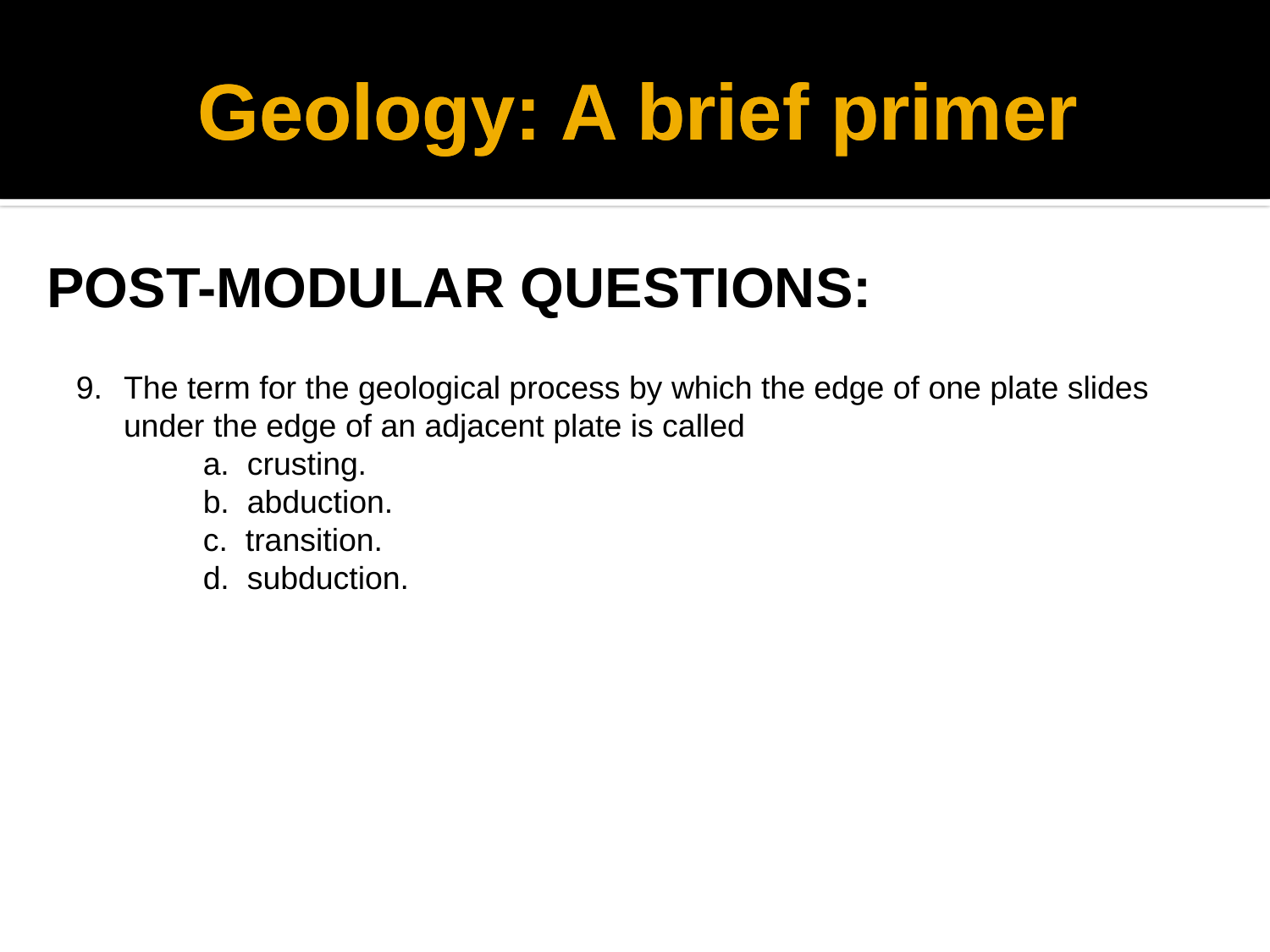

# Geology: A brief primer
Geology: A brief primer
POST-MODULAR QUESTIONS:
The term for the geological process by which the edge of one plate slides under the edge of an adjacent plate is called
	a.  crusting.
	b.  abduction.
	c.  transition.
	d.  subduction.